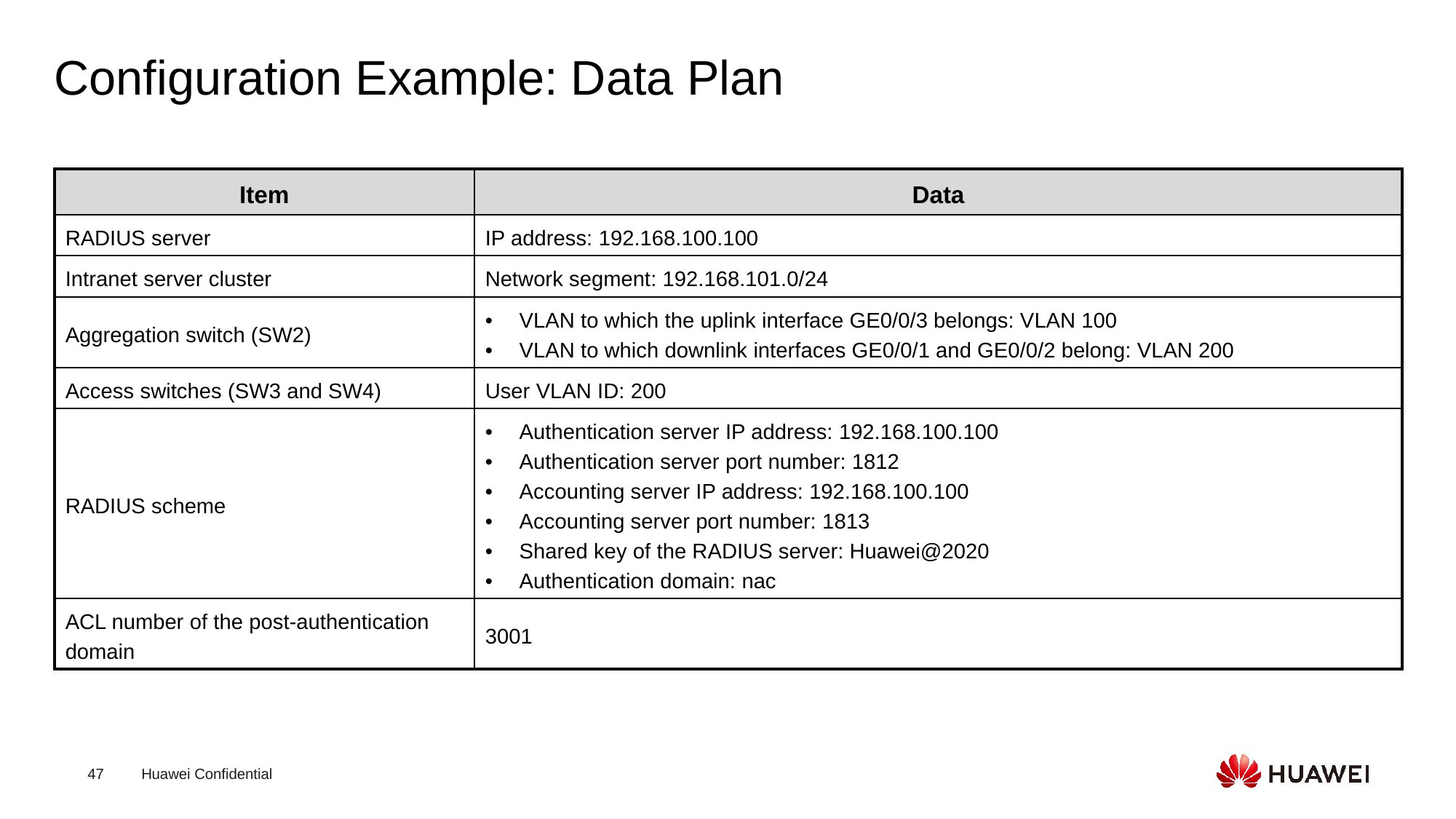

# Configuration Example: Data Plan
| Item | Data |
| --- | --- |
| RADIUS server | IP address: 192.168.100.100 |
| Intranet server cluster | Network segment: 192.168.101.0/24 |
| Aggregation switch (SW2) | VLAN to which the uplink interface GE0/0/3 belongs: VLAN 100 VLAN to which downlink interfaces GE0/0/1 and GE0/0/2 belong: VLAN 200 |
| Access switches (SW3 and SW4) | User VLAN ID: 200 |
| RADIUS scheme | Authentication server IP address: 192.168.100.100 Authentication server port number: 1812 Accounting server IP address: 192.168.100.100 Accounting server port number: 1813 Shared key of the RADIUS server: Huawei@2020 Authentication domain: nac |
| ACL number of the post-authentication domain | 3001 |